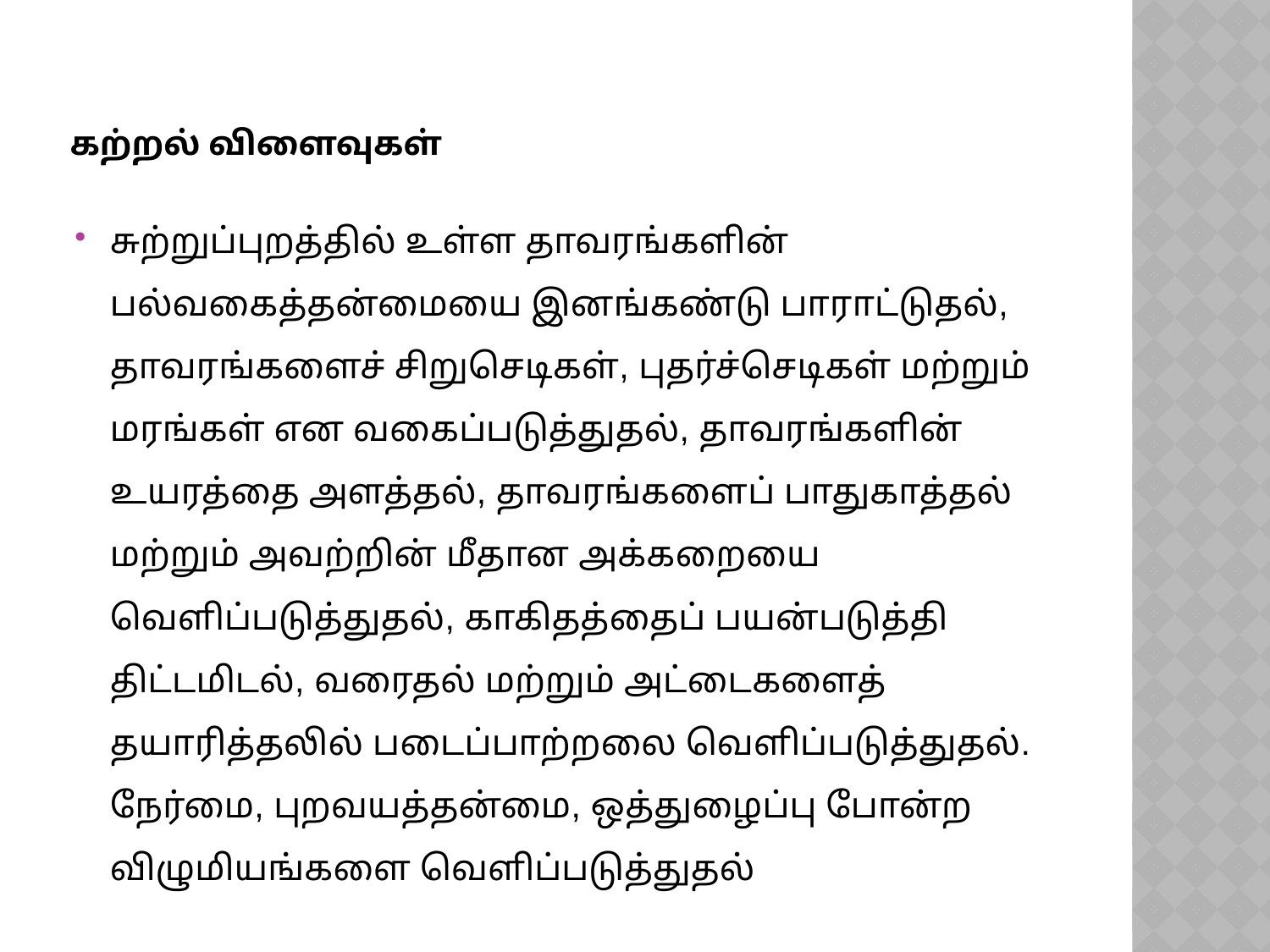

# கற்றல் விளைவுகள்

சுற்றுப்புறத்தில் உள்ள தாவரங்களின் பல்வகைத்தன்மையை இனங்கண்டு பாராட்டுதல், தாவரங்களைச் சிறுசெடிகள், புதர்ச்செடிகள் மற்றும் மரங்கள் என வகைப்படுத்துதல், தாவரங்களின் உயரத்தை அளத்தல், தாவரங்களைப் பாதுகாத்தல் மற்றும் அவற்றின் மீதான அக்கறையை வெளிப்படுத்துதல், காகிதத்தைப் பயன்படுத்தி  திட்டமிடல், வரைதல் மற்றும் அட்டைகளைத் தயாரித்தலில் படைப்பாற்றலை வெளிப்படுத்துதல். நேர்மை, புறவயத்தன்மை, ஒத்துழைப்பு போன்ற விழுமியங்களை வெளிப்படுத்துதல்